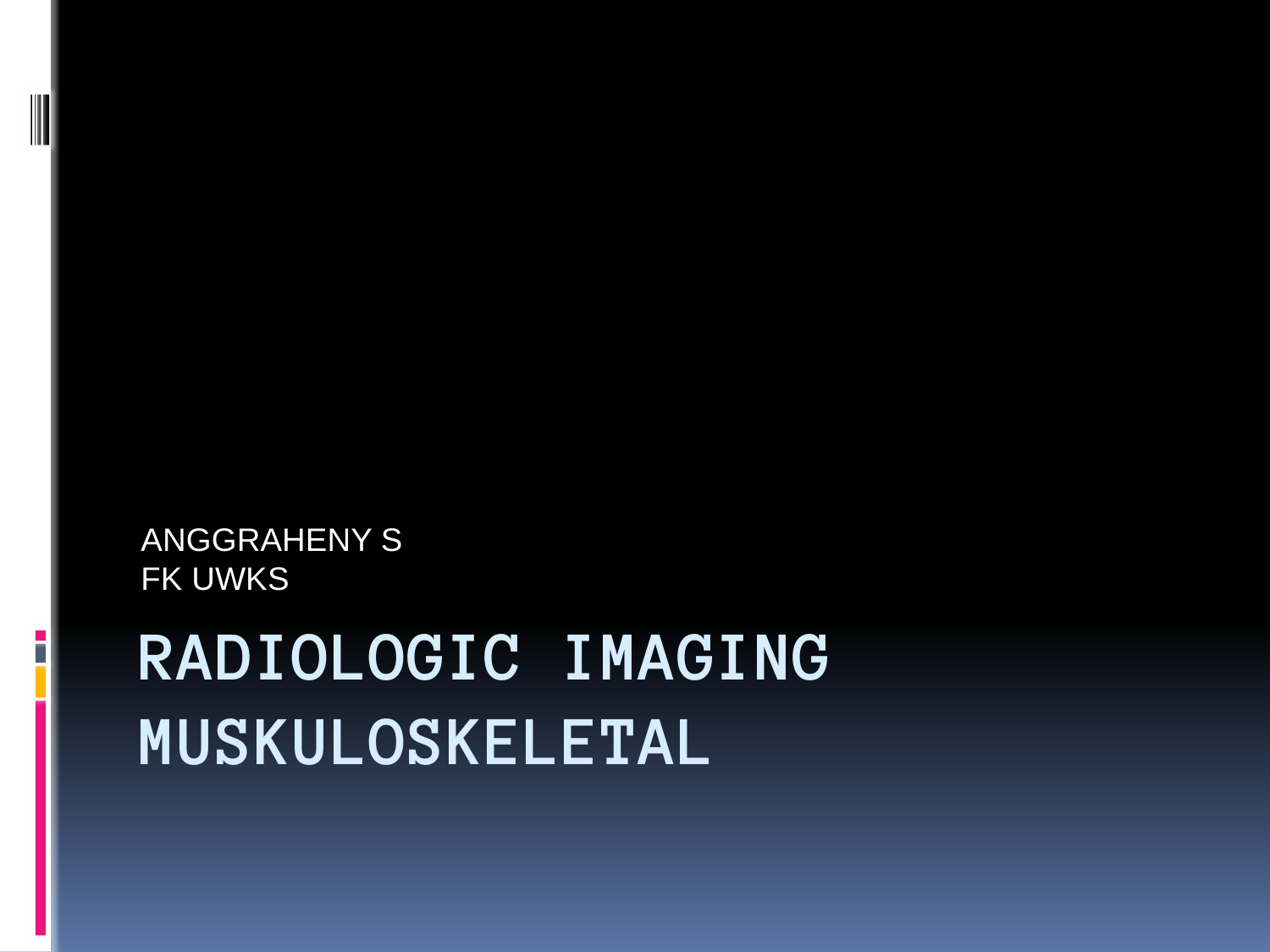

ANGGRAHENY S
FK UWKS
# RADIOLOGIC IMAGING muskuloskeletal